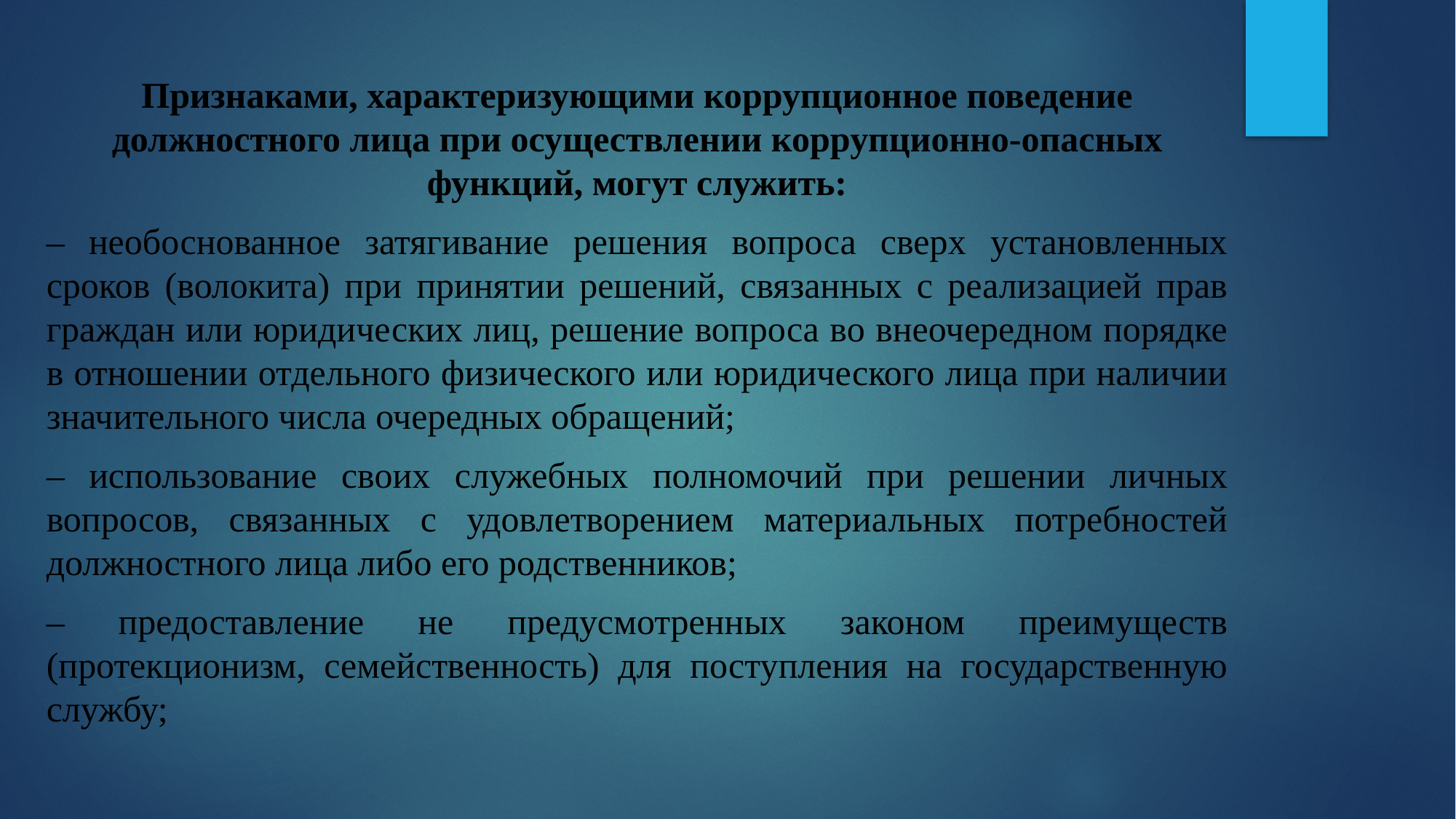

Признаками, характеризующими коррупционное поведение должностного лица при осуществлении коррупционно-опасных функций, могут служить:
– необоснованное затягивание решения вопроса сверх установленных сроков (волокита) при принятии решений, связанных с реализацией прав граждан или юридических лиц, решение вопроса во внеочередном порядке в отношении отдельного физического или юридического лица при наличии значительного числа очередных обращений;
– использование своих служебных полномочий при решении личных вопросов, связанных с удовлетворением материальных потребностей должностного лица либо его родственников;
– предоставление не предусмотренных законом преимуществ (протекционизм, семейственность) для поступления на государственную службу;